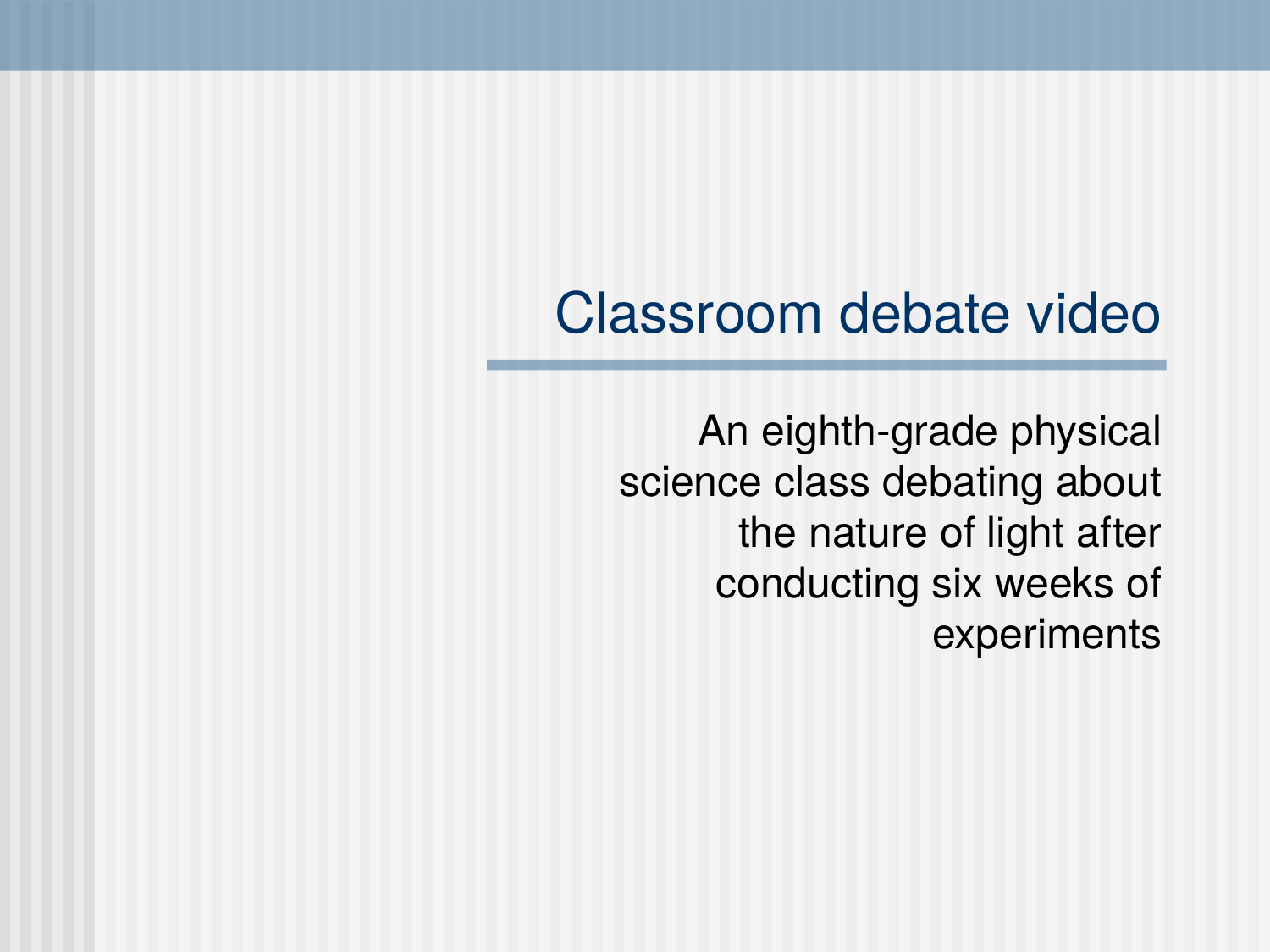

# Classroom debate video
An eighth-grade physical science class debating about the nature of light after conducting six weeks of experiments